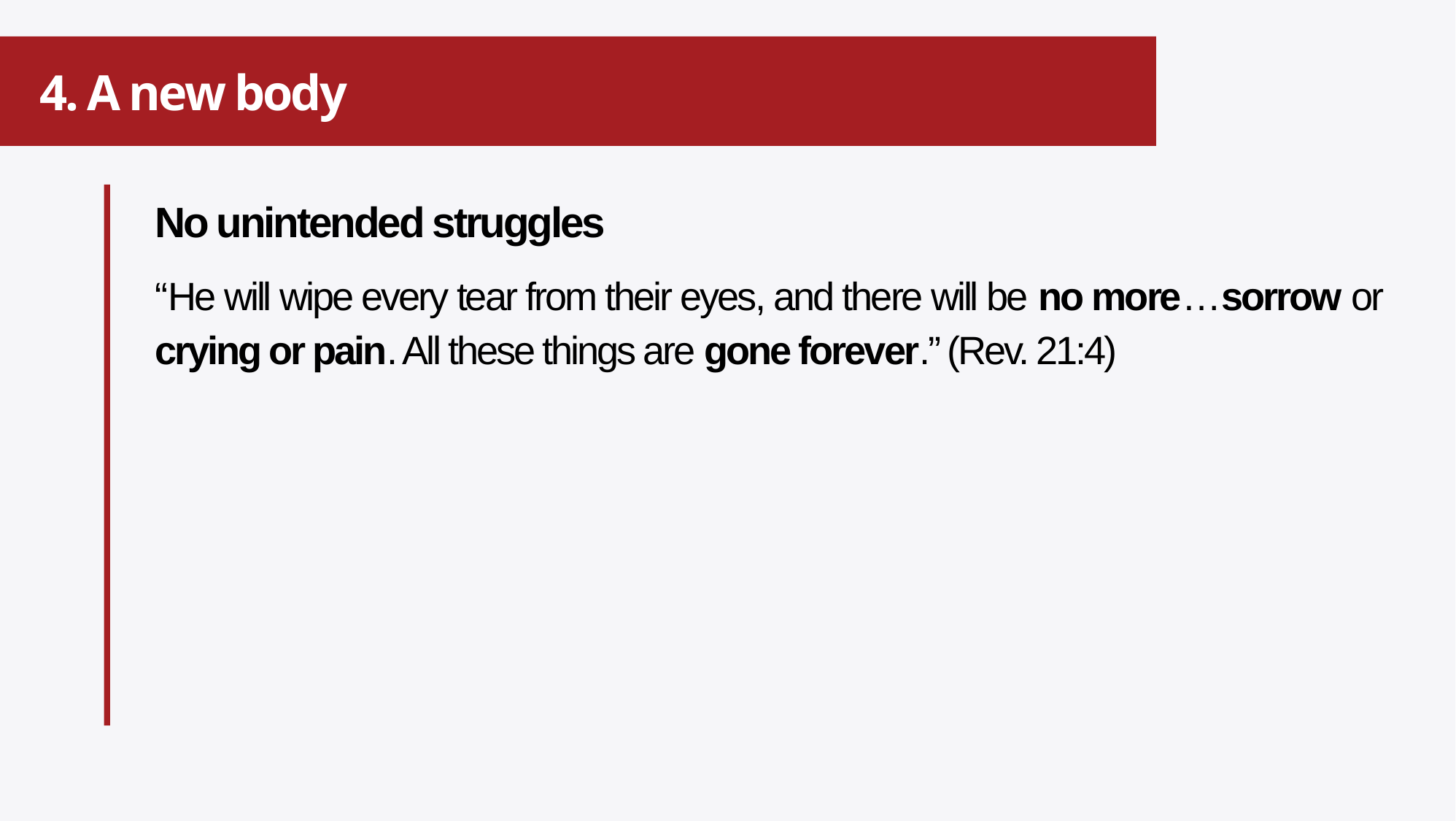

# 4. A new body
No unintended struggles
“He will wipe every tear from their eyes, and there will be no more…sorrow or crying or pain. All these things are gone forever.” (Rev. 21:4)